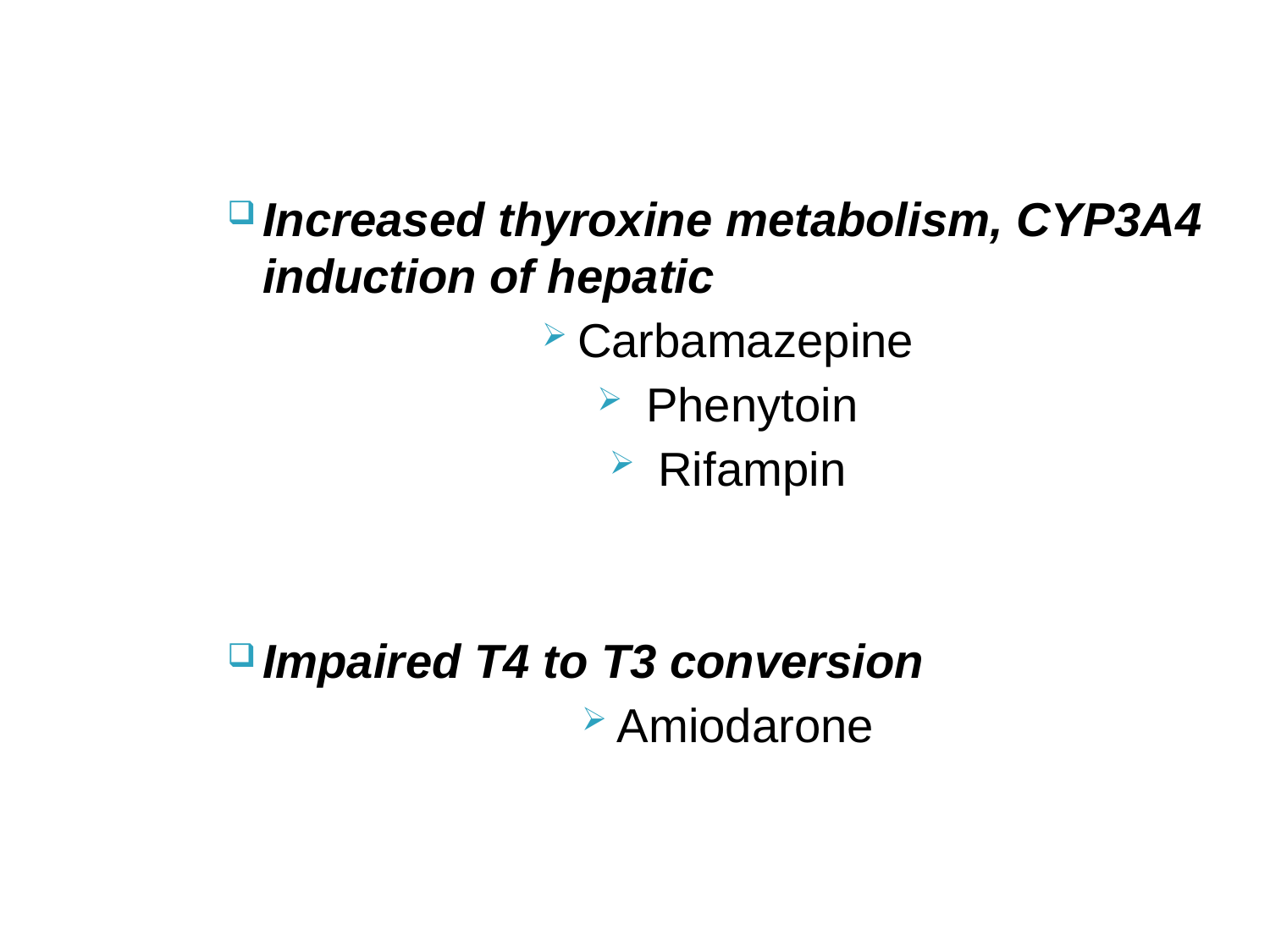

Increased thyroxine metabolism, CYP3A4 induction of hepatic
Carbamazepine
 Phenytoin
 Rifampin

Impaired T4 to T3 conversion
Amiodarone